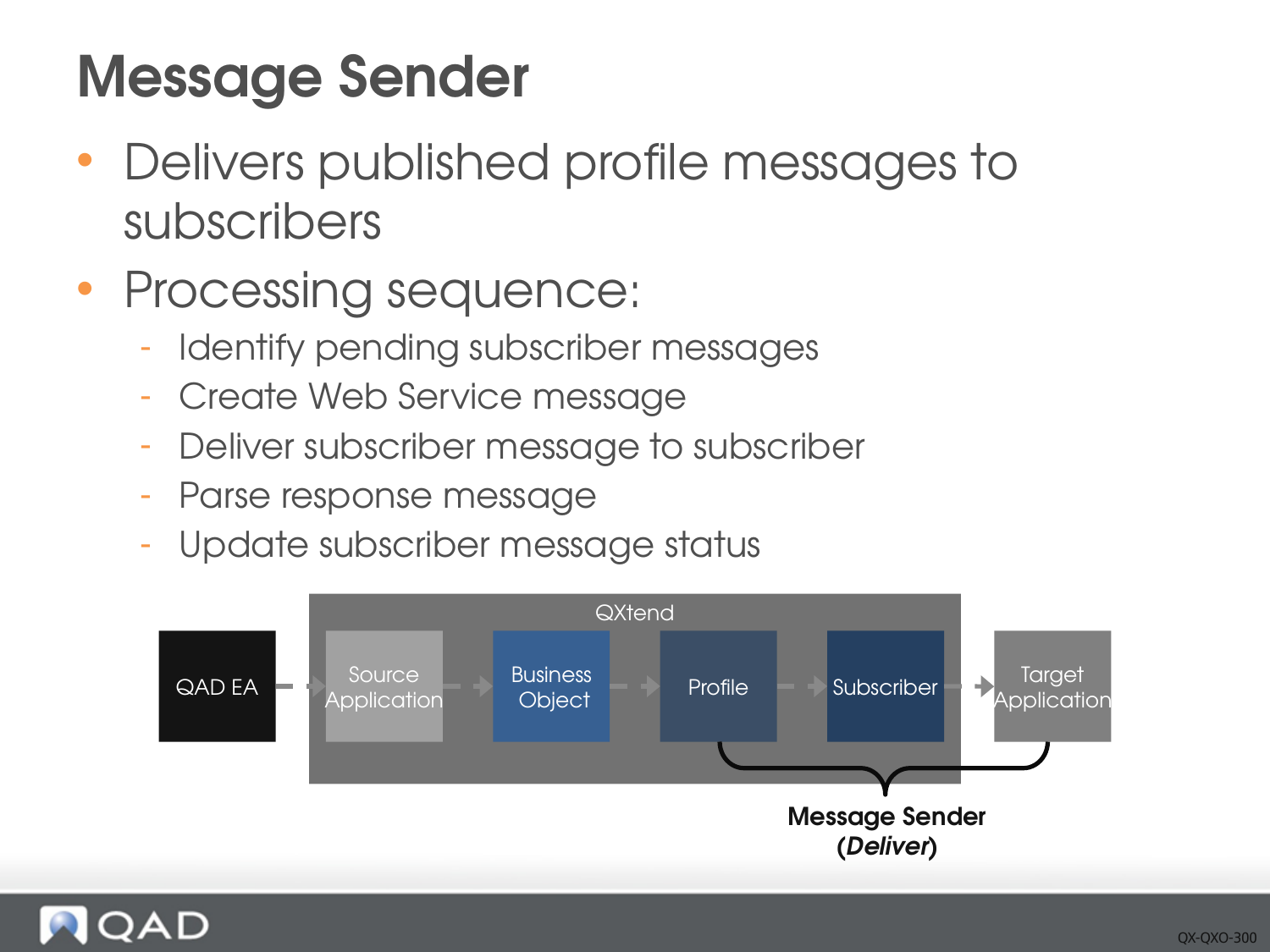

# Message Sender
Delivers published profile messages to subscribers
Processing sequence:
Identify pending subscriber messages
Create Web Service message
Deliver subscriber message to subscriber
Parse response message
Update subscriber message status

QXtend
QAD EA
Source
Application
Business
 Object
Profile
Subscriber
Target
Application

Message Sender
(Deliver)
QX-QXO-300